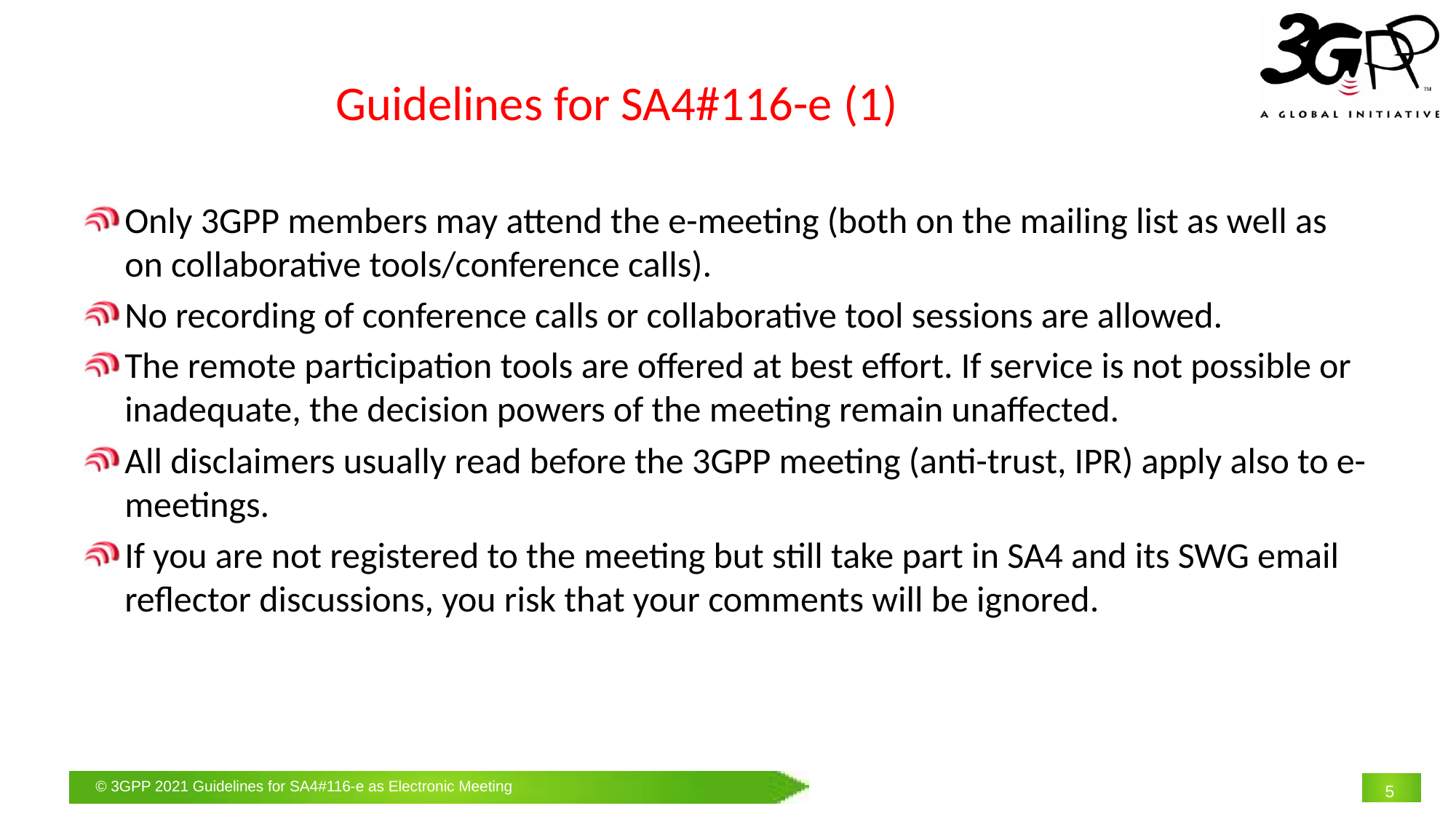

# Guidelines for SA4#116-e (1)
Only 3GPP members may attend the e-meeting (both on the mailing list as well as on collaborative tools/conference calls).
No recording of conference calls or collaborative tool sessions are allowed.
The remote participation tools are offered at best effort. If service is not possible or inadequate, the decision powers of the meeting remain unaffected.
All disclaimers usually read before the 3GPP meeting (anti-trust, IPR) apply also to e-meetings.
If you are not registered to the meeting but still take part in SA4 and its SWG email reflector discussions, you risk that your comments will be ignored.

5